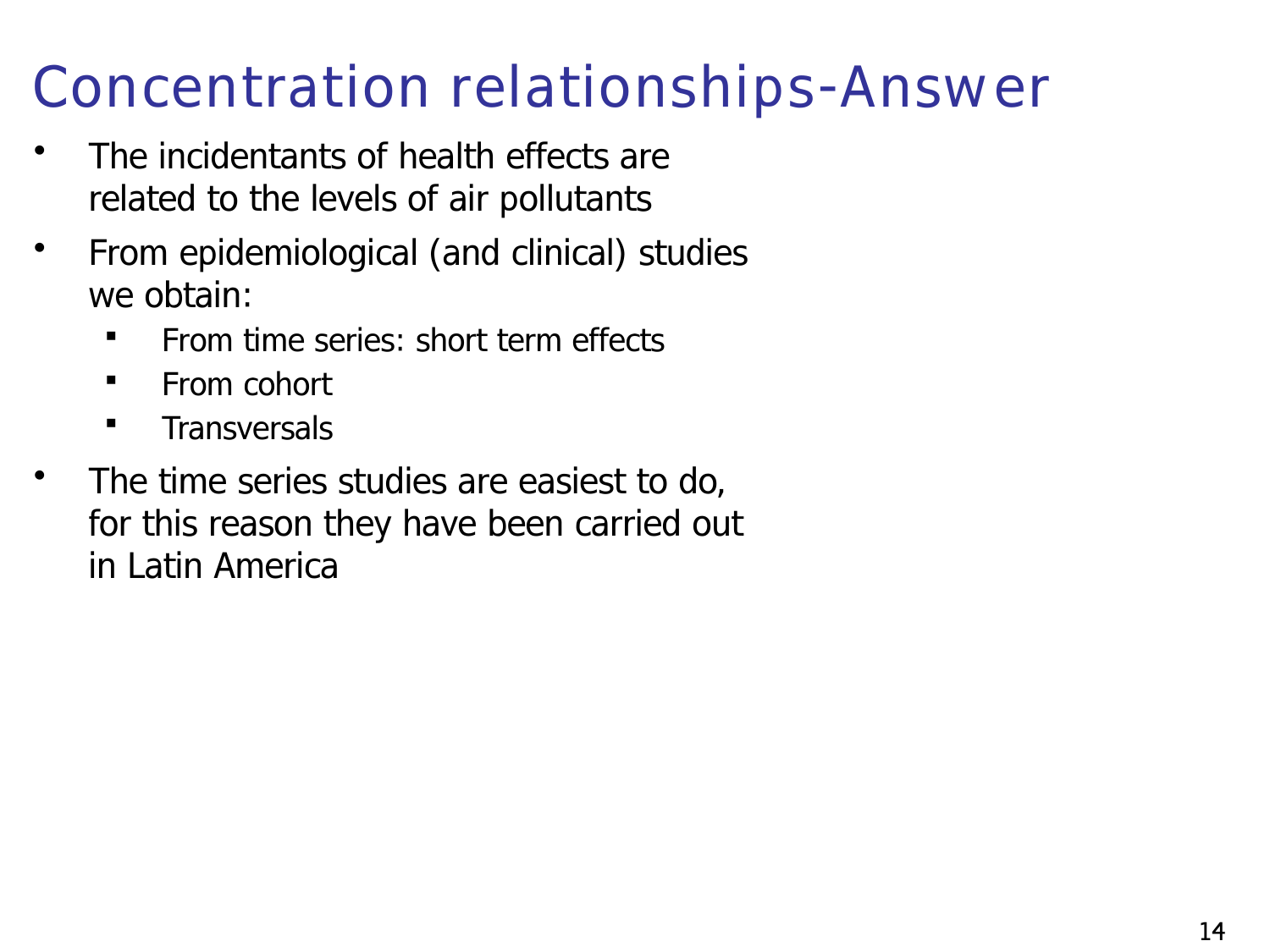

# Concentration relationships-Answer
The incidentants of health effects are related to the levels of air pollutants
From epidemiological (and clinical) studies we obtain:
From time series: short term effects
From cohort
Transversals
The time series studies are easiest to do, for this reason they have been carried out in Latin America
14